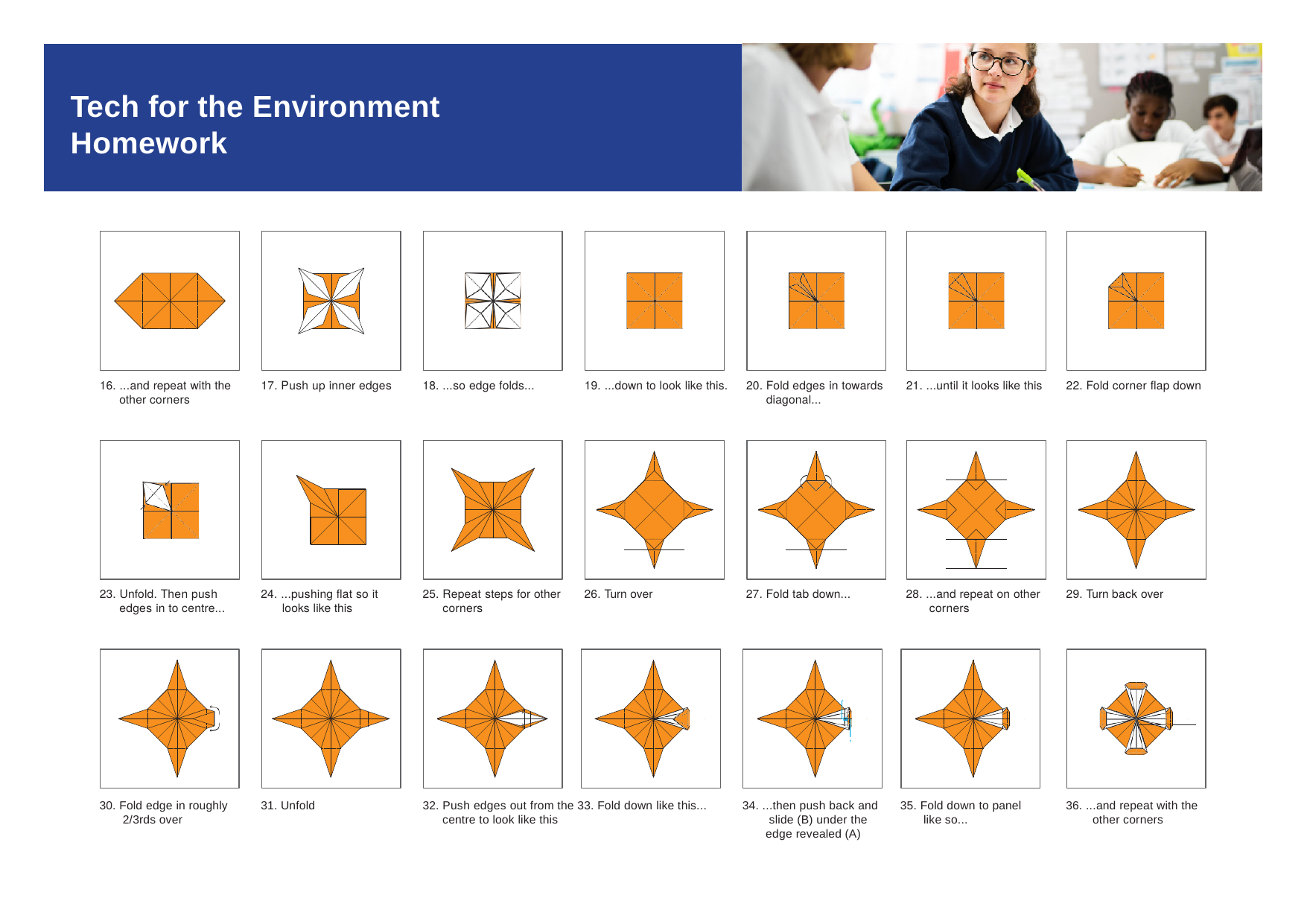

# Tech for the Environment  Homework

| 16. ...and repeat with the | 17. Push up inner edges | 18. ...so edge folds... | 19. ...down to look like this. | 20. Fold edges in towards | 21. ...until it looks like this | 22. Fold corner flap down |
| --- | --- | --- | --- | --- | --- | --- |
| other corners |  |  |  | diagonal... |  |  |

| 23. Unfold. Then push | 24. ...pushing flat so it | 25. Repeat steps for other | 26. Turn over | 27. Fold tab down... | 28. ...and repeat on other | 29. Turn back over |
| --- | --- | --- | --- | --- | --- | --- |
| edges in to centre... | looks like this | corners |  |  | corners |  |

A

B

31. Unfold
32. Push edges out from the 33. Fold down like this...  centre to look like this
34. ...then push back and  slide (B) under the  edge revealed (A)
35. Fold down to panel  like so...
36. ...and repeat with the  other corners
30. Fold edge in roughly  2/3rds over